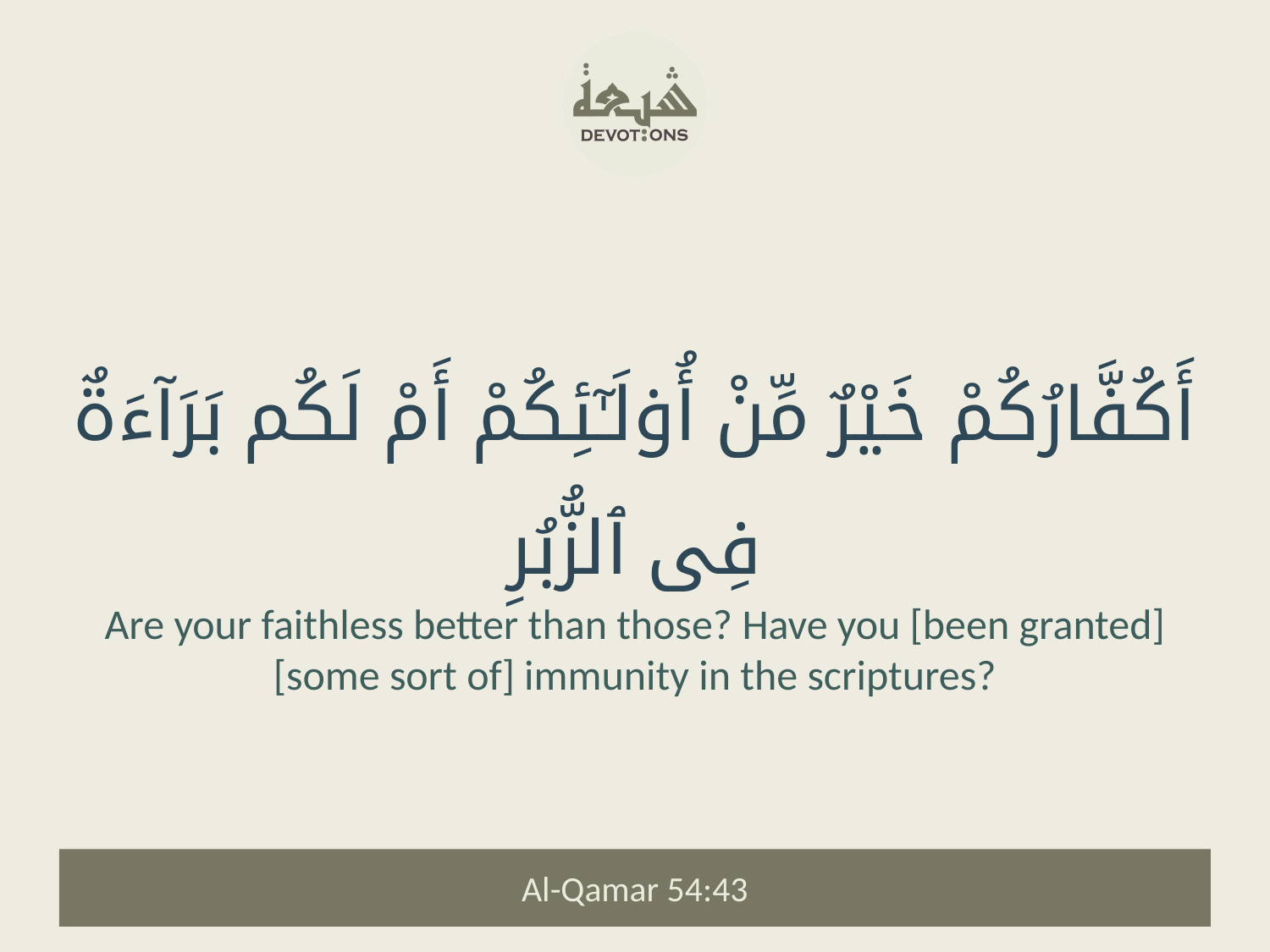

أَكُفَّارُكُمْ خَيْرٌ مِّنْ أُو۟لَـٰٓئِكُمْ أَمْ لَكُم بَرَآءَةٌ فِى ٱلزُّبُرِ
Are your faithless better than those? Have you [been granted] [some sort of] immunity in the scriptures?
Al-Qamar 54:43